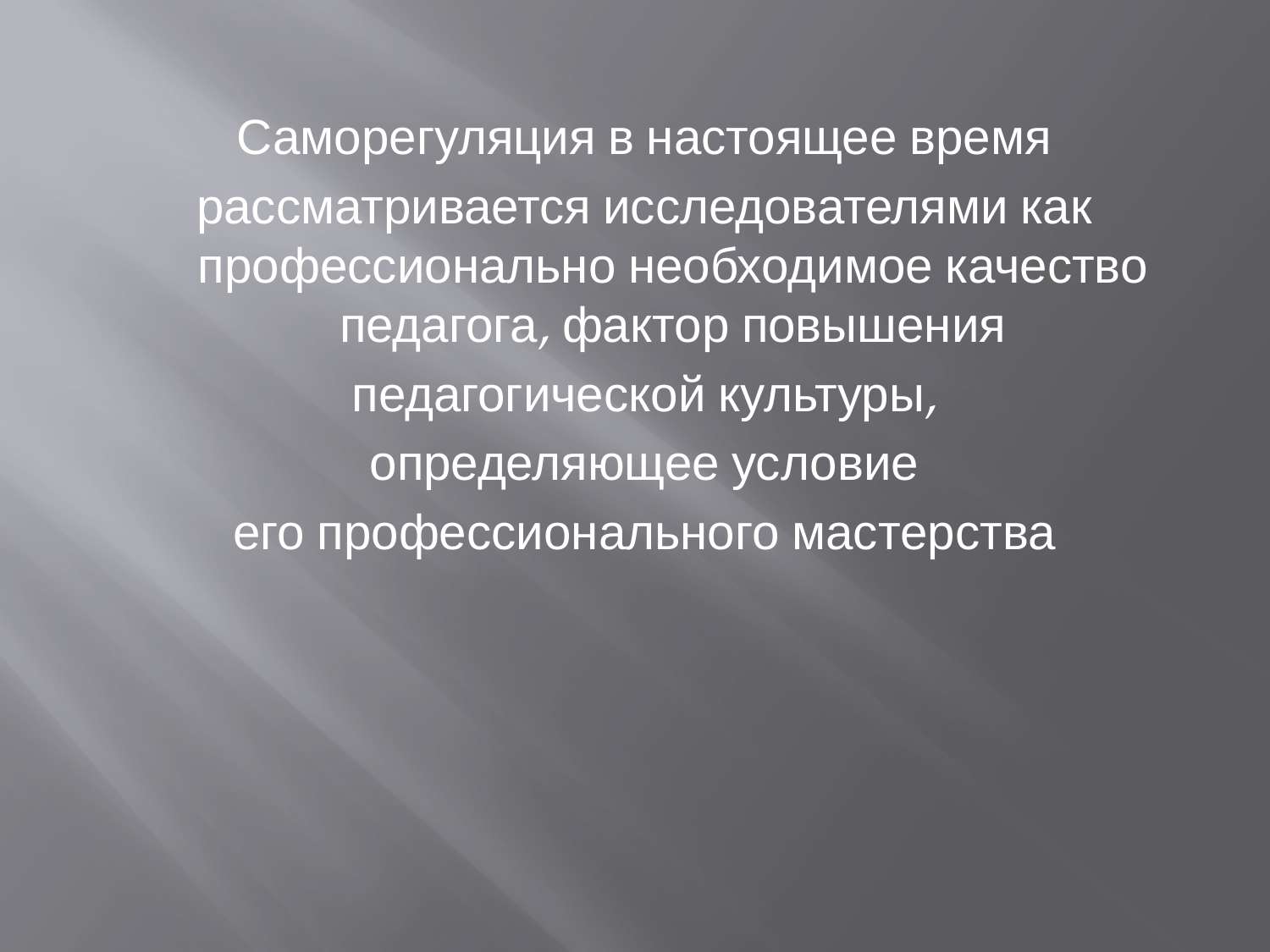

Саморегуляция в настоящее время
рассматривается исследователями как профессионально необходимое качество педагога, фактор повышения
 педагогической культуры,
определяющее условие
 его профессионального мастерства